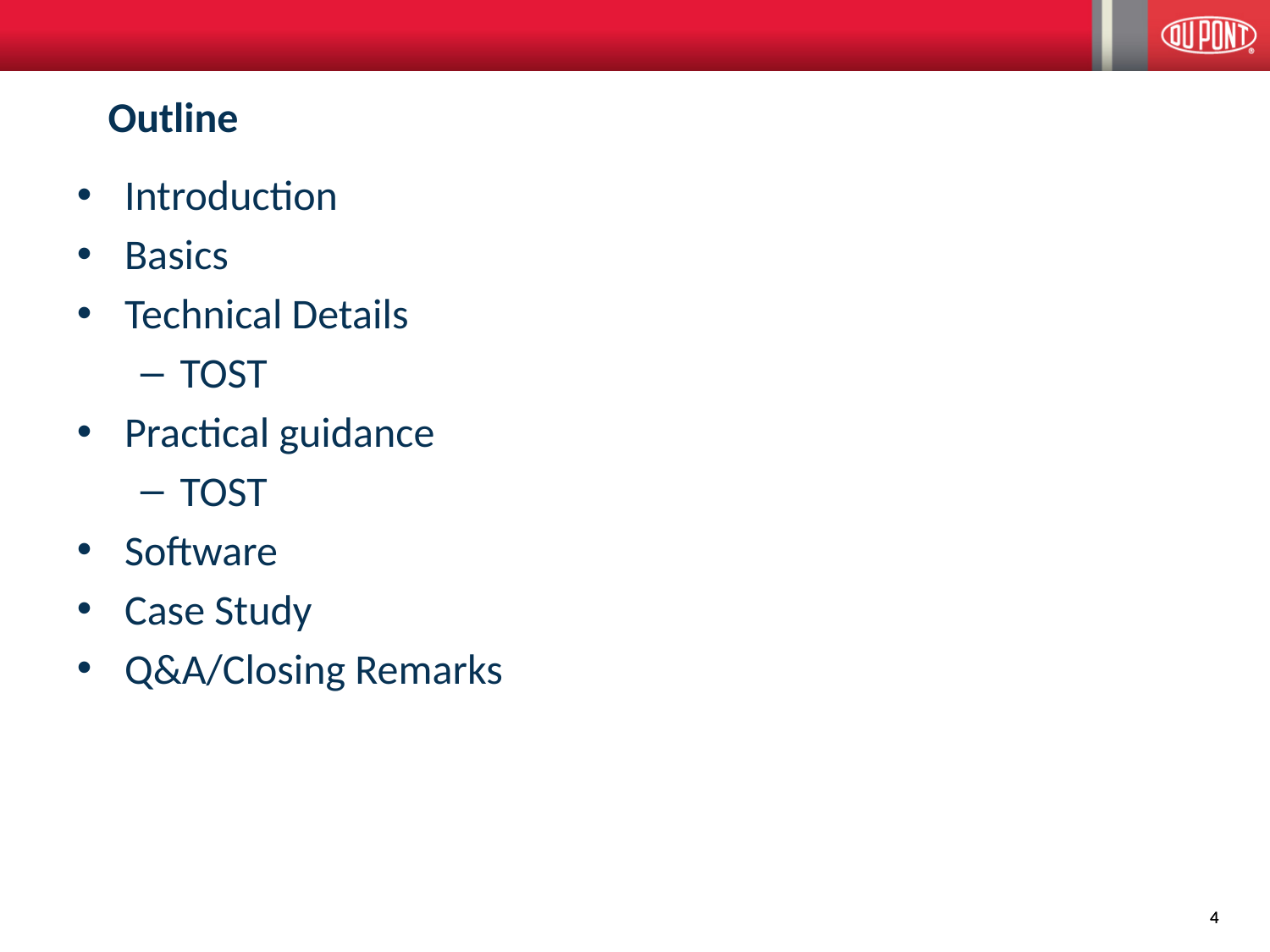

# Outline
Introduction
Basics
Technical Details
TOST
Practical guidance
TOST
Software
Case Study
Q&A/Closing Remarks